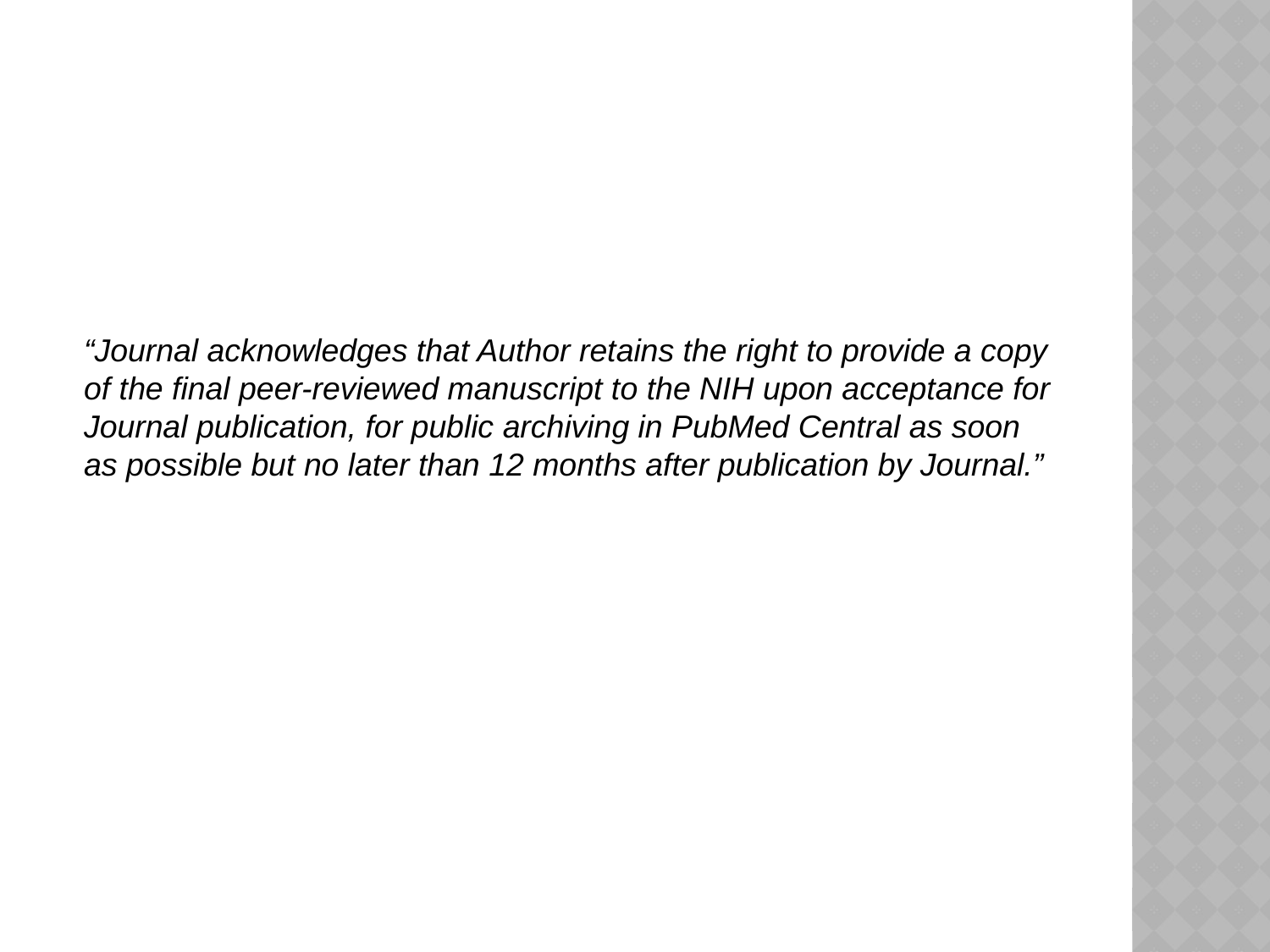

“Journal acknowledges that Author retains the right to provide a copy of the final peer-reviewed manuscript to the NIH upon acceptance for Journal publication, for public archiving in PubMed Central as soon as possible but no later than 12 months after publication by Journal.”